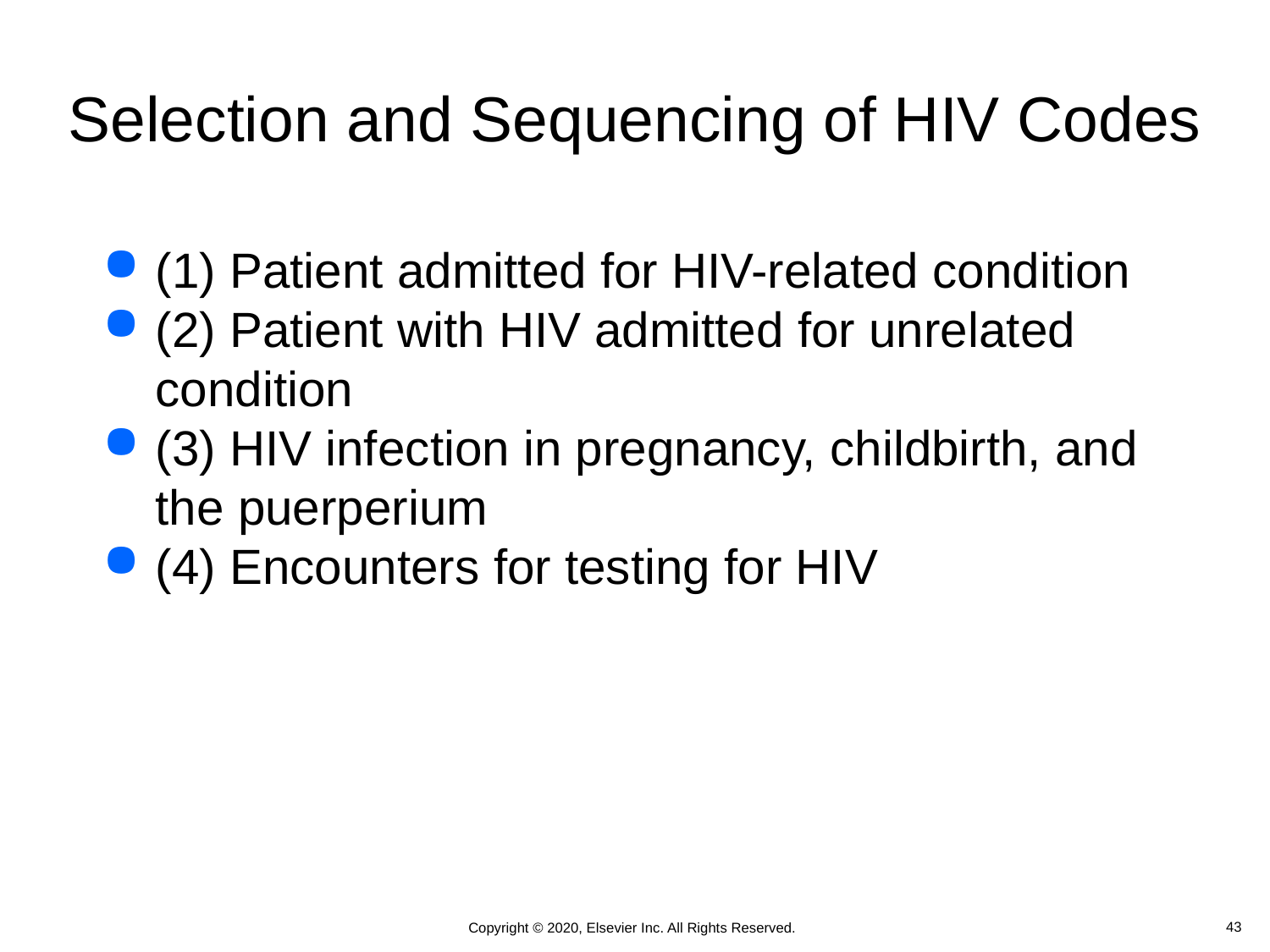

# Selection and Sequencing of HIV Codes
(1) Patient admitted for HIV-related condition
(2) Patient with HIV admitted for unrelated condition
(3) HIV infection in pregnancy, childbirth, and the puerperium
(4) Encounters for testing for HIV

 43